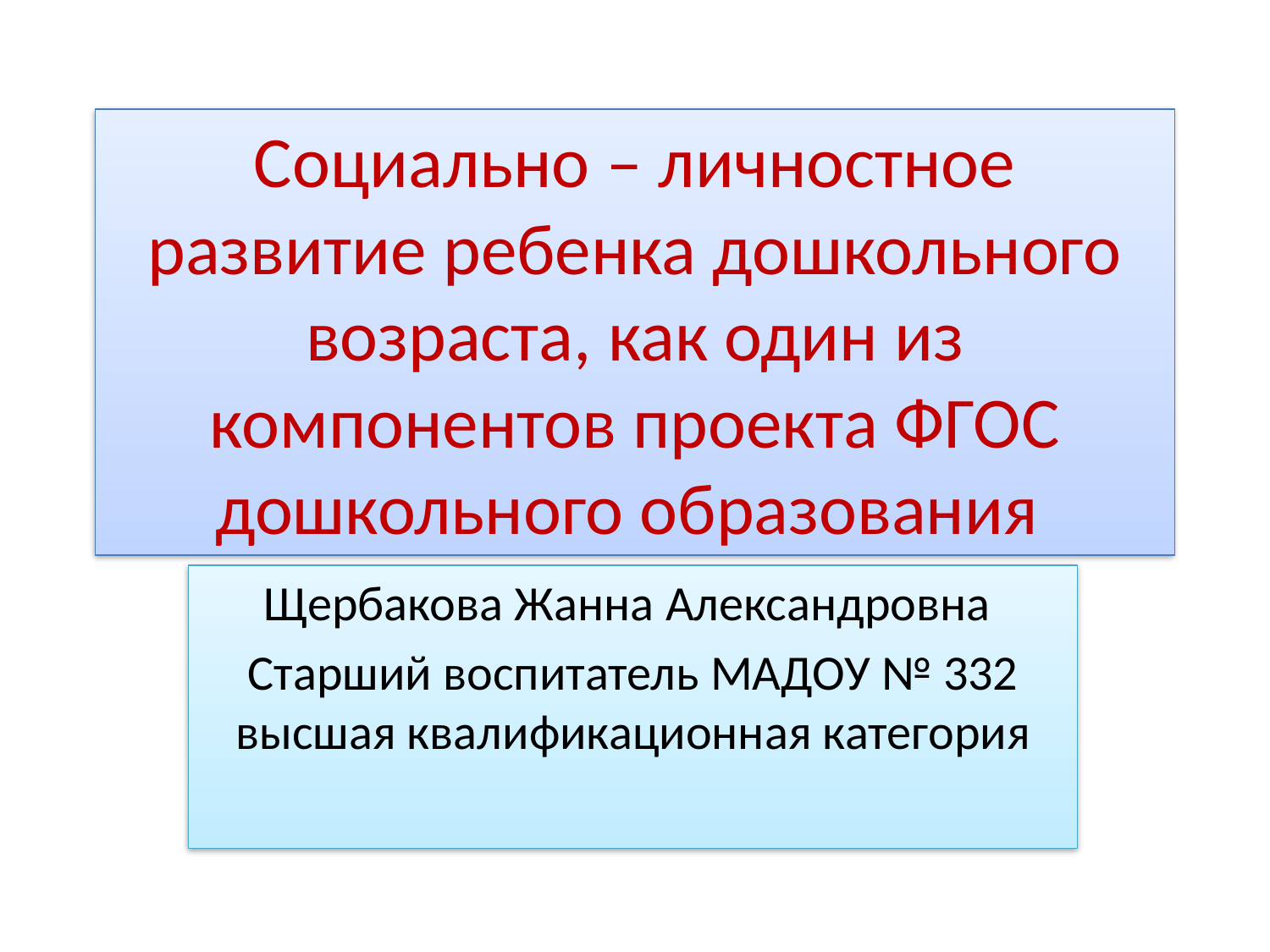

# Социально – личностное развитие ребенка дошкольного возраста, как один из компонентов проекта ФГОС дошкольного образования
Щербакова Жанна Александровна
Старший воспитатель МАДОУ № 332 высшая квалификационная категория